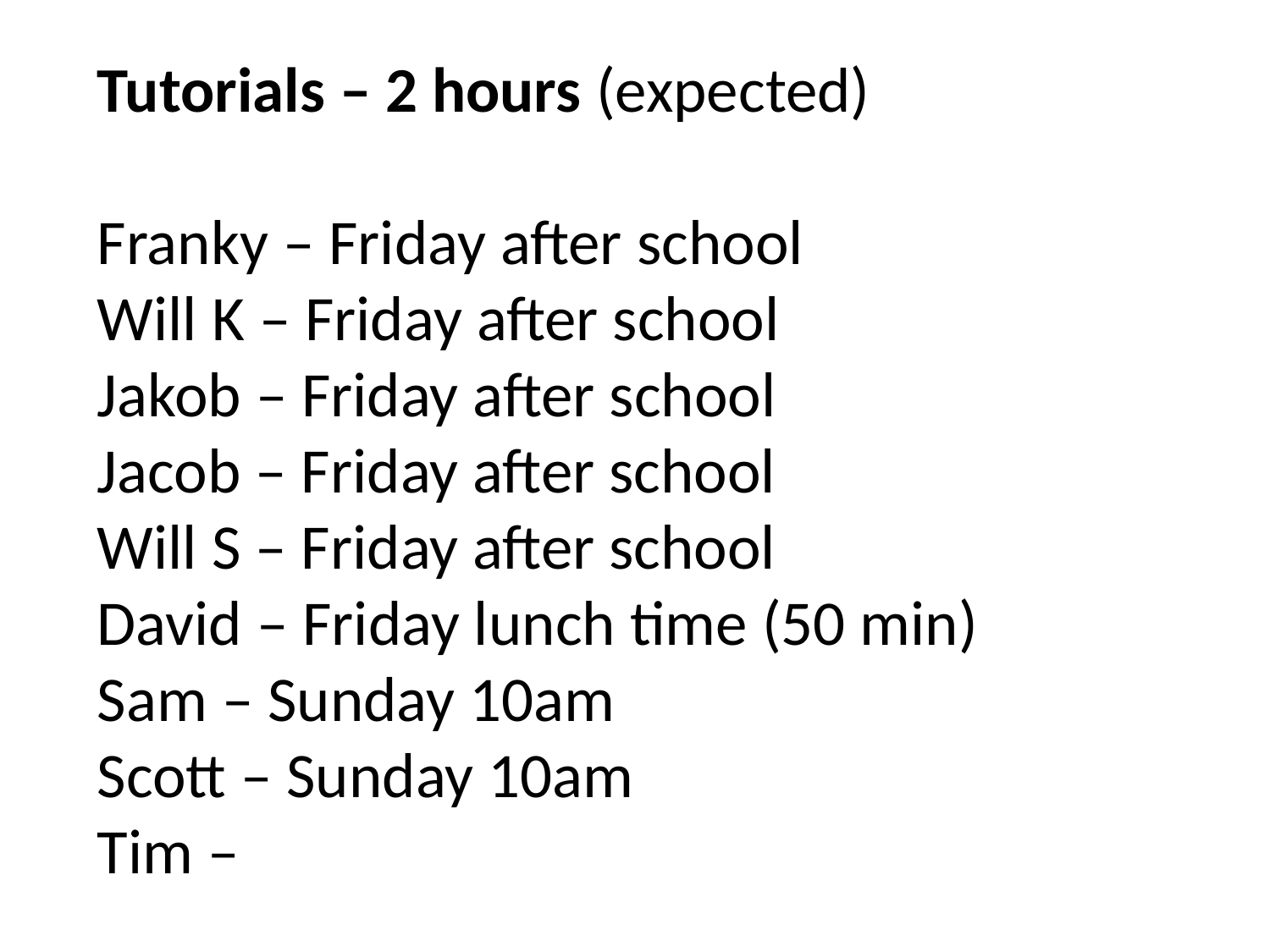

Tutorials – 2 hours (expected)

Franky – Friday after school
Will K – Friday after school
Jakob – Friday after school
Jacob – Friday after school
Will S – Friday after school
David – Friday lunch time (50 min)
Sam – Sunday 10am
Scott – Sunday 10am
Tim –